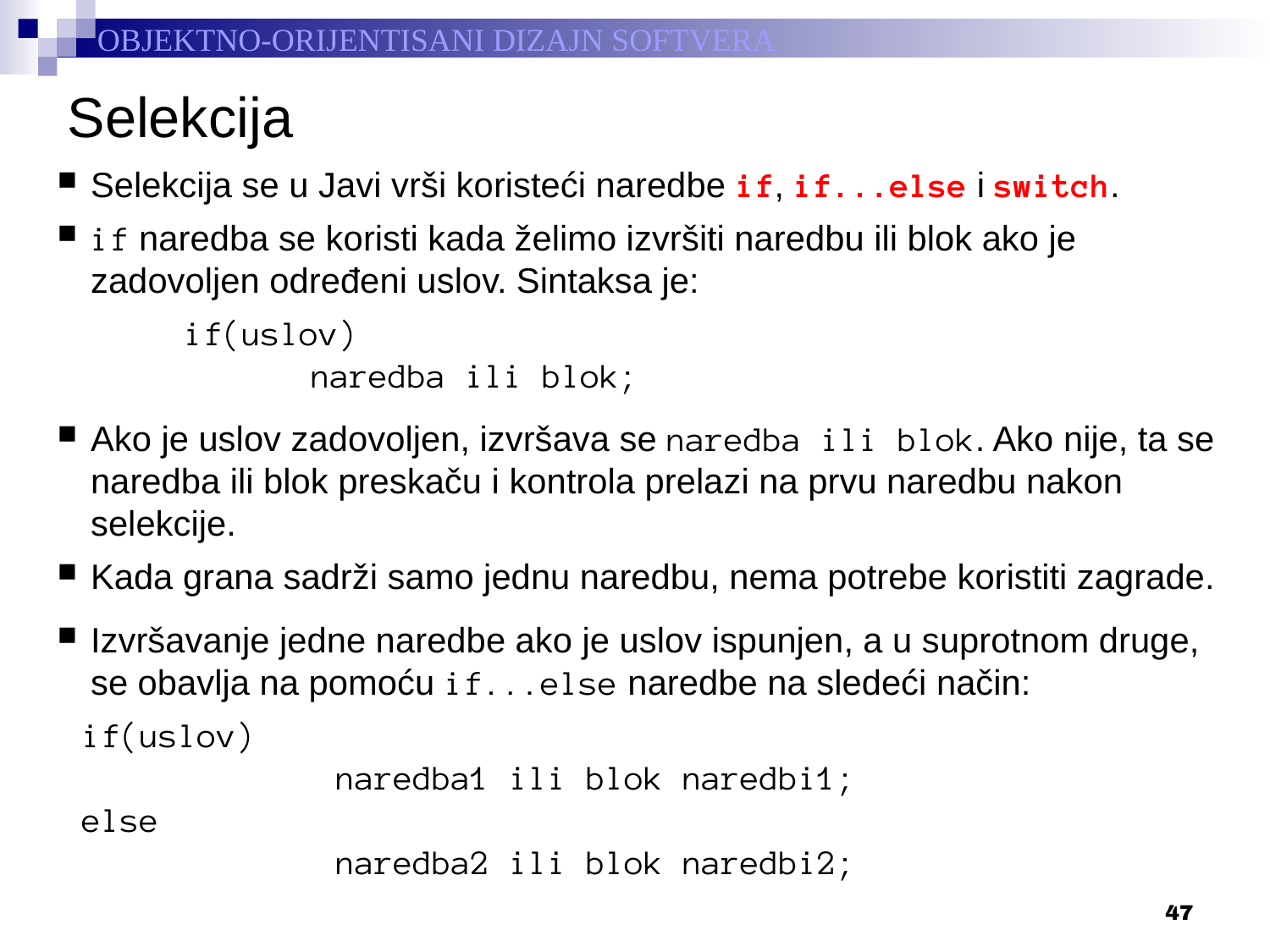

# Selekcija
Selekcija se u Javi vrši koristeći naredbe if, if...else i switch.
if naredba se koristi kada želimo izvršiti naredbu ili blok ako je zadovoljen određeni uslov. Sintaksa je:
	if(uslov)
		naredba ili blok;
Ako je uslov zadovoljen, izvršava se naredba ili blok. Ako nije, ta se naredba ili blok preskaču i kontrola prelazi na prvu naredbu nakon selekcije.
Kada grana sadrži samo jednu naredbu, nema potrebe koristiti zagrade.
Izvršavanje jedne naredbe ako je uslov ispunjen, a u suprotnom druge, se obavlja na pomoću if...else naredbe na sledeći način:
if(uslov)
		naredba1 ili blok naredbi1;
else
		naredba2 ili blok naredbi2;
47